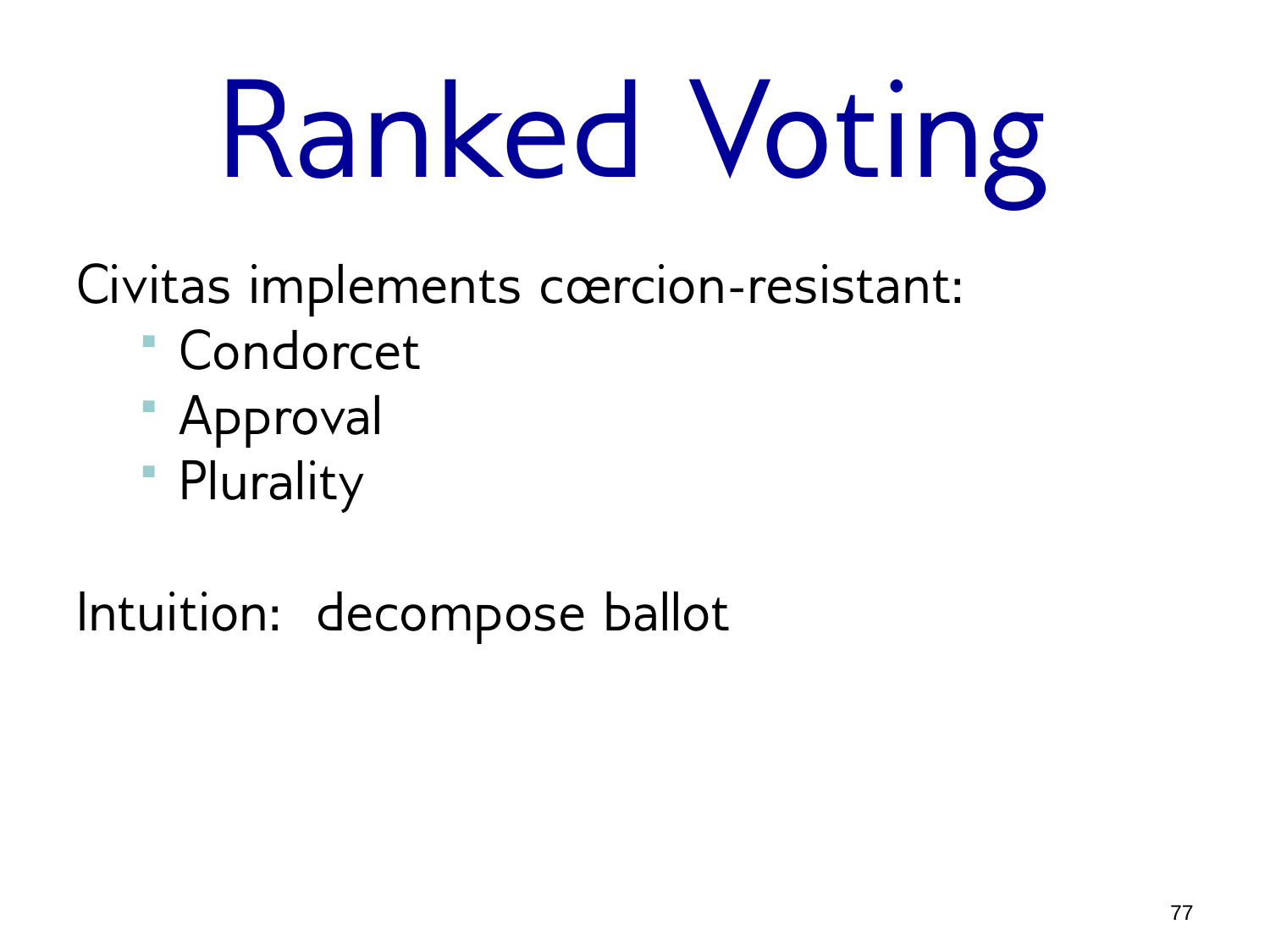

# Ranked Voting
Civitas implements coercion-resistant:
Condorcet
Approval
Plurality

Intuition:  decompose ballot
77